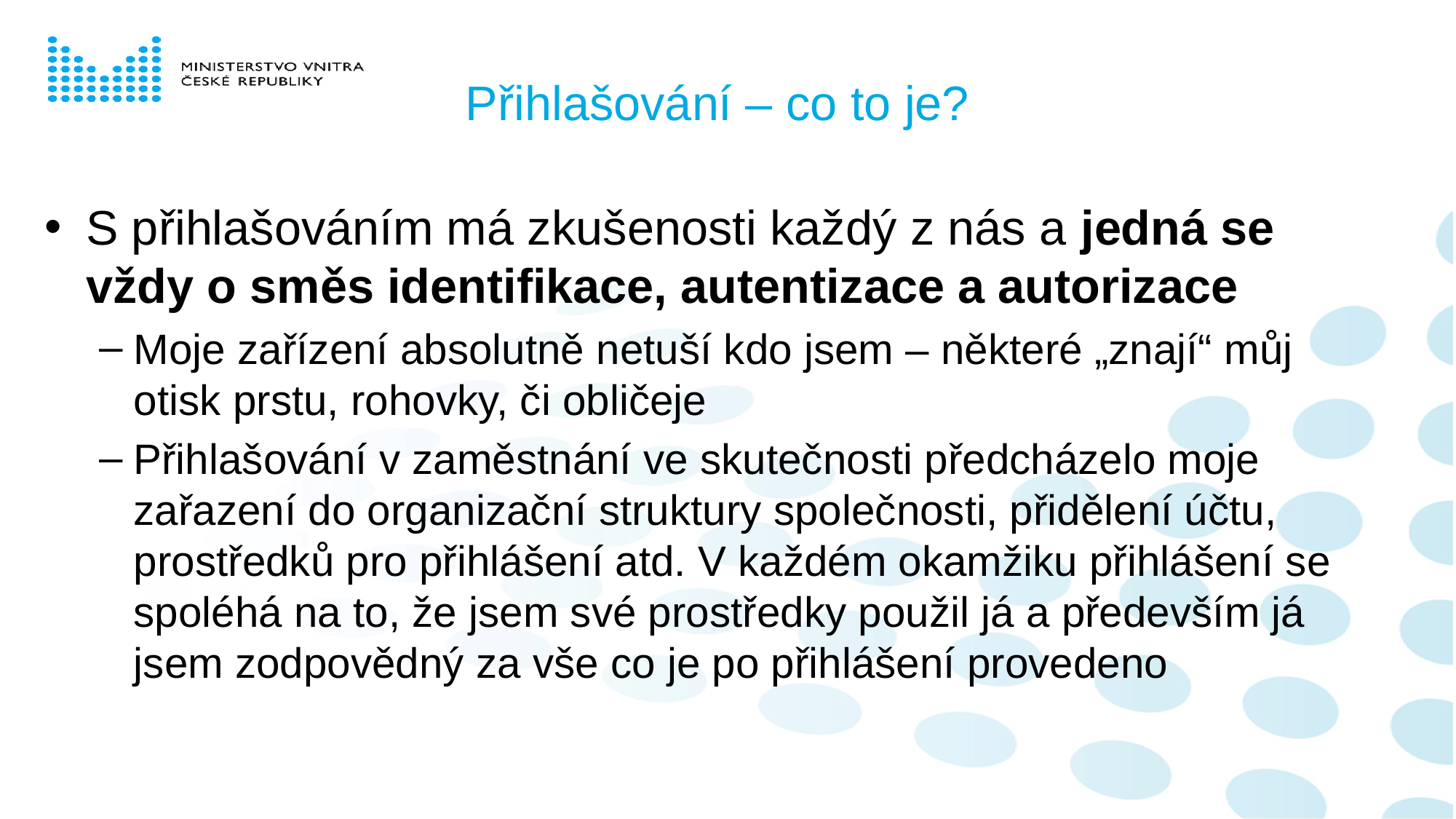

# Přihlašování – co to je?
S přihlašováním má zkušenosti každý z nás a jedná se vždy o směs identifikace, autentizace a autorizace
Moje zařízení absolutně netuší kdo jsem – některé „znají“ můj otisk prstu, rohovky, či obličeje
Přihlašování v zaměstnání ve skutečnosti předcházelo moje zařazení do organizační struktury společnosti, přidělení účtu, prostředků pro přihlášení atd. V každém okamžiku přihlášení se spoléhá na to, že jsem své prostředky použil já a především já jsem zodpovědný za vše co je po přihlášení provedeno